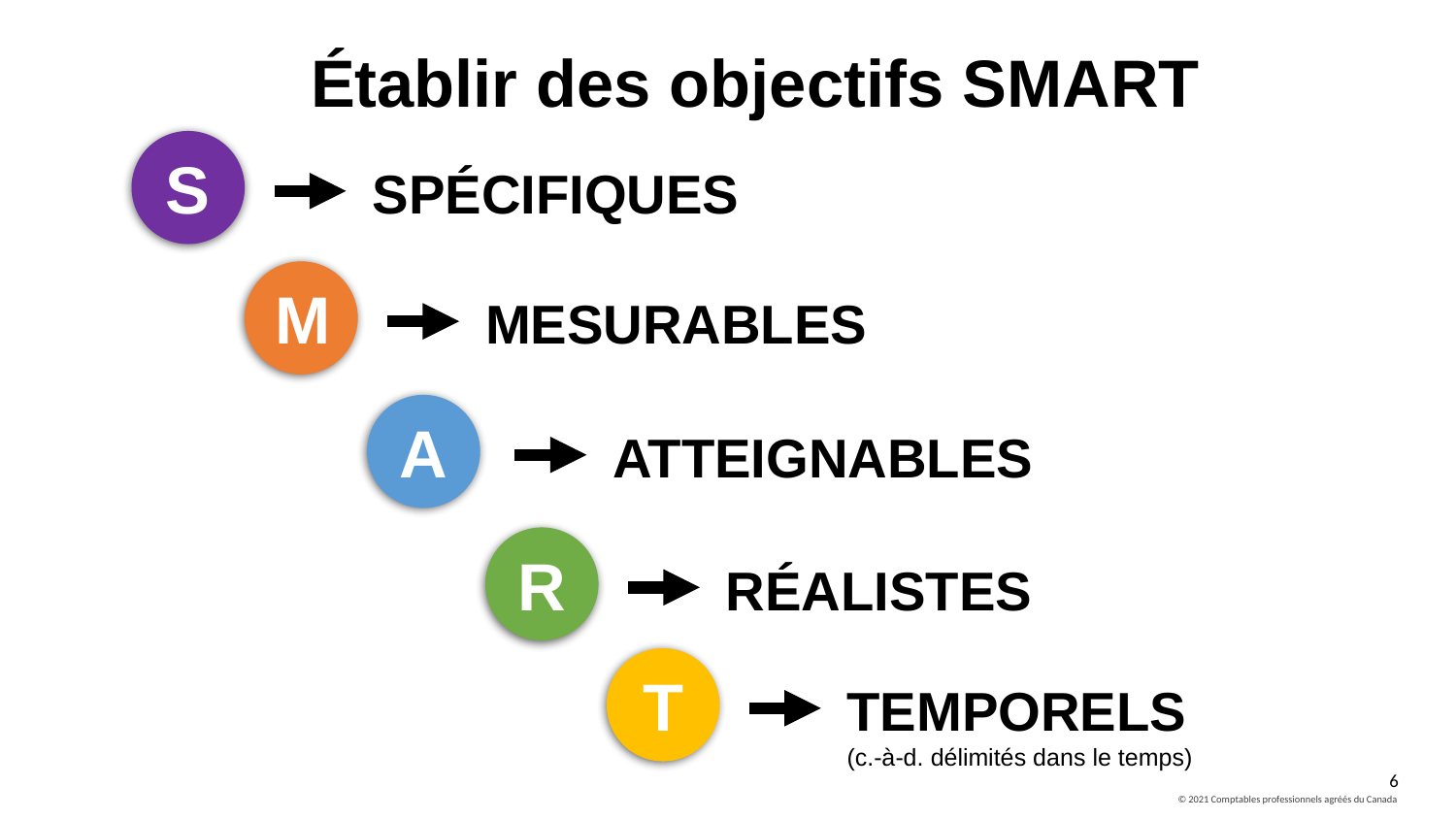

# Établir des objectifs SMART
S
SPÉCIFIQUES
M
MESURABLES
A
ATTEIGNABLES
R
RÉALISTES
T
TEMPORELS
(c.-à-d. délimités dans le temps)
6
© 2021 Comptables professionnels agréés du Canada